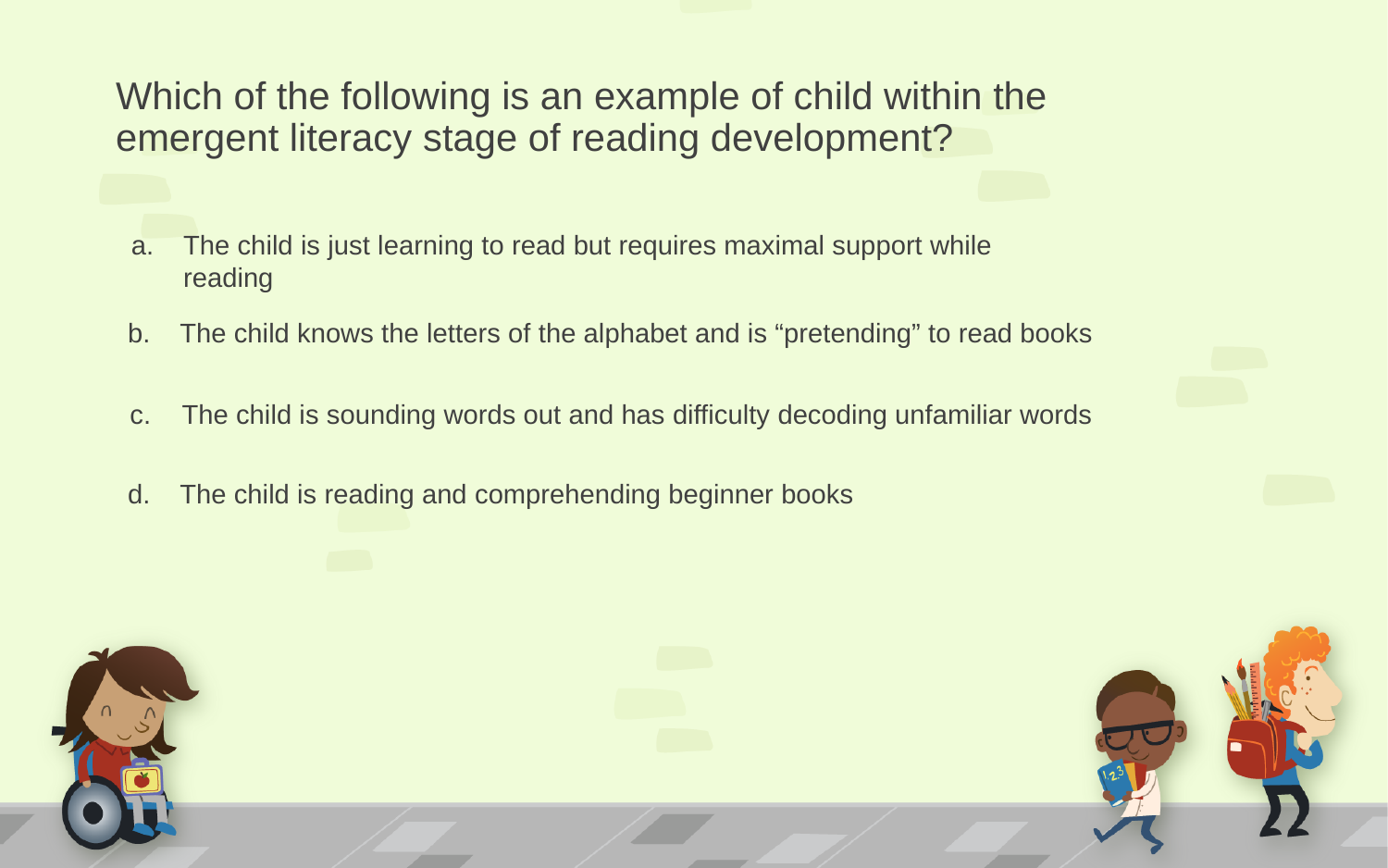

Which of the following is an example of child within the emergent literacy stage of reading development?
The child is just learning to read but requires maximal support while reading
The child knows the letters of the alphabet and is “pretending” to read books
The child is sounding words out and has difficulty decoding unfamiliar words
The child is reading and comprehending beginner books